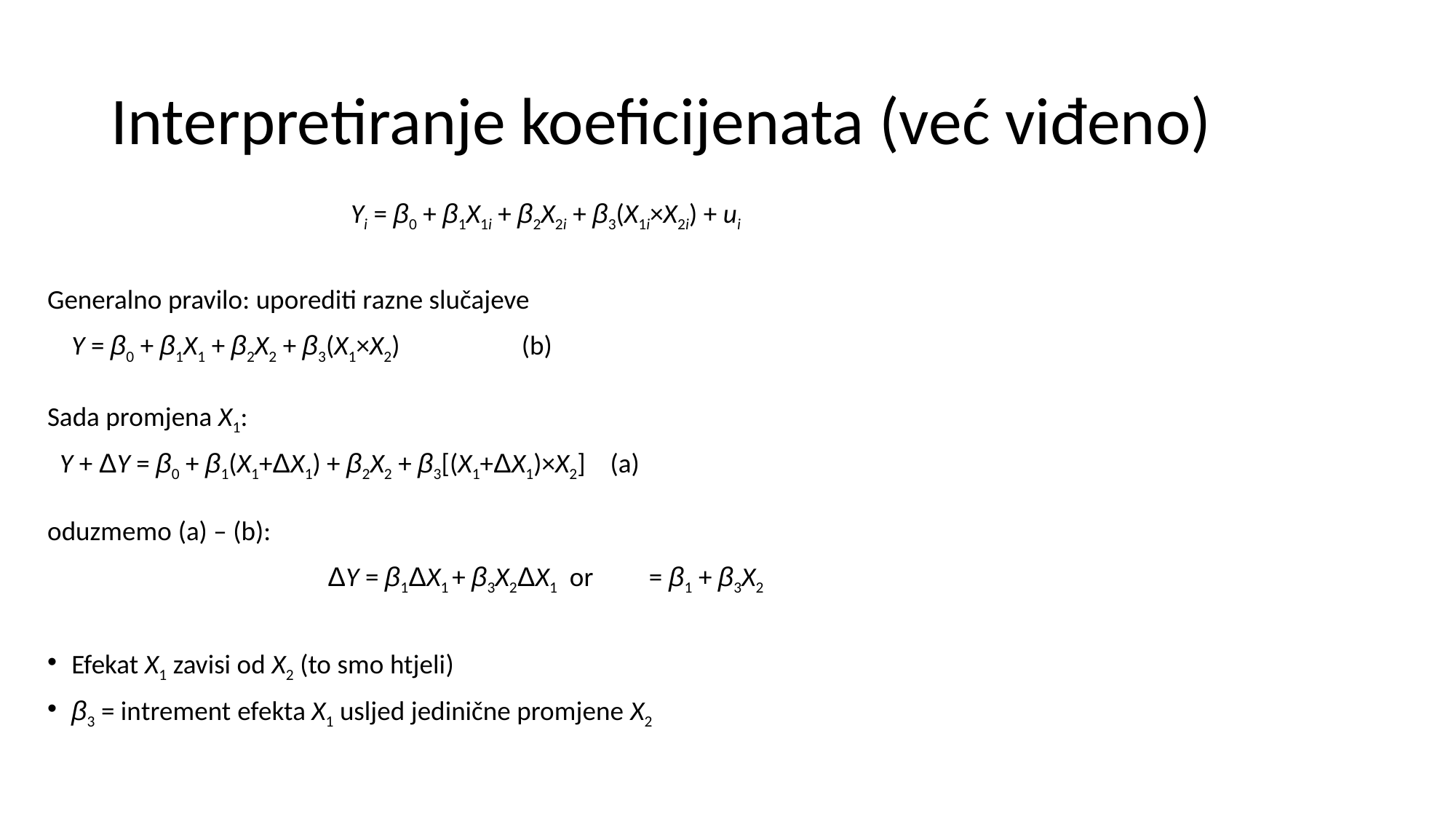

# Interpretiranje koeficijenata (već viđeno)
Yi = β0 + β1X1i + β2X2i + β3(X1i×X2i) + ui

Generalno pravilo: uporediti razne slučajeve
 		Y = β0 + β1X1 + β2X2 + β3(X1×X2)	          (b)
Sada promjena X1:
  Y + ΔY = β0 + β1(X1+ΔX1) + β2X2 + β3[(X1+ΔX1)×X2]    (a)
oduzmemo (a) – (b):
ΔY = β1ΔX1 + β3X2ΔX1  or         = β1 + β3X2
Efekat X1 zavisi od X2 (to smo htjeli)
β3 = intrement efekta X1 usljed jedinične promjene X2